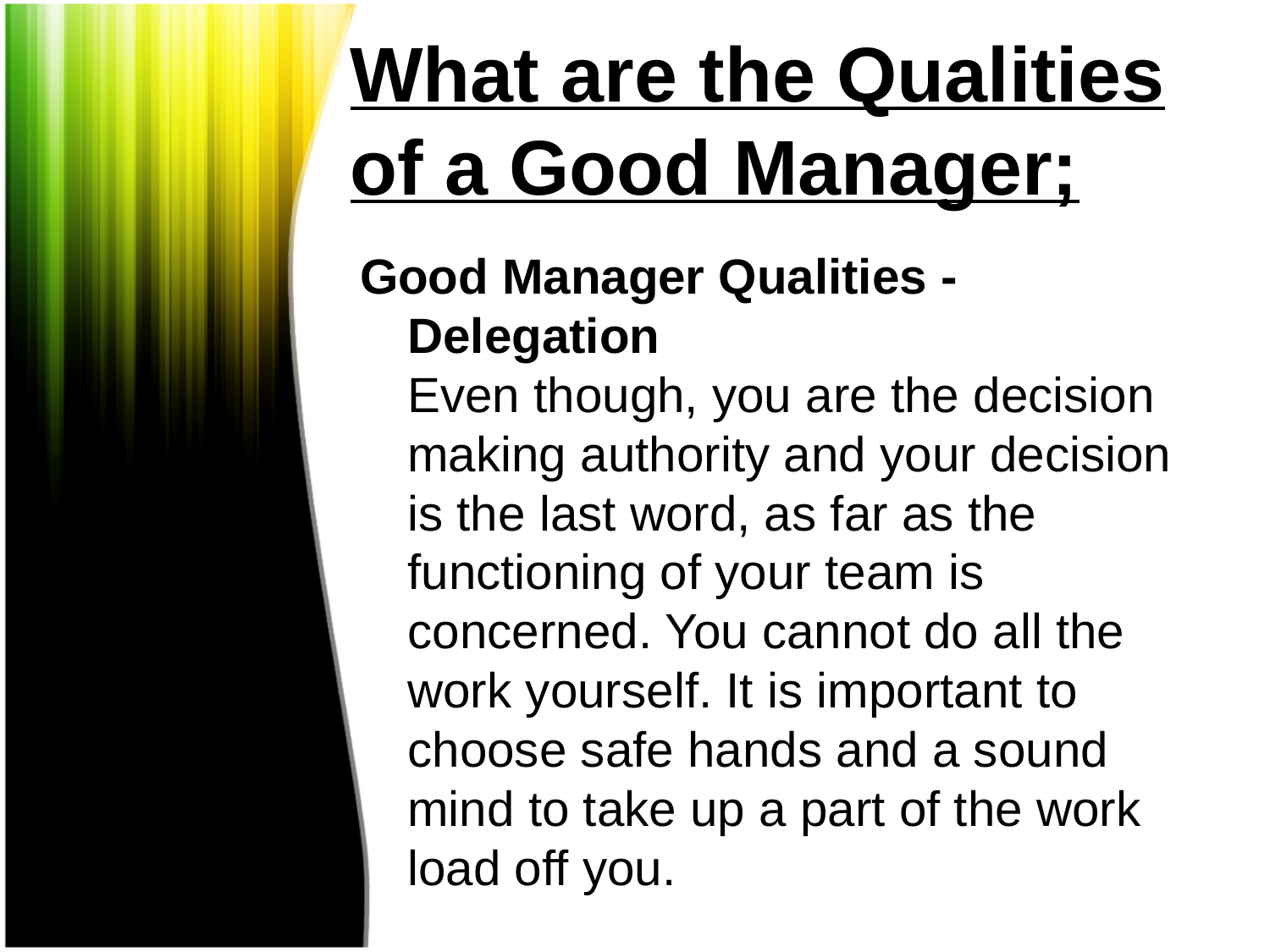

# What are the Qualities of a Good Manager;
Good Manager Qualities - Delegation
Even though, you are the decision making authority and your decision is the last word, as far as the functioning of your team is concerned. You cannot do all the work yourself. It is important to choose safe hands and a sound mind to take up a part of the work load off you.